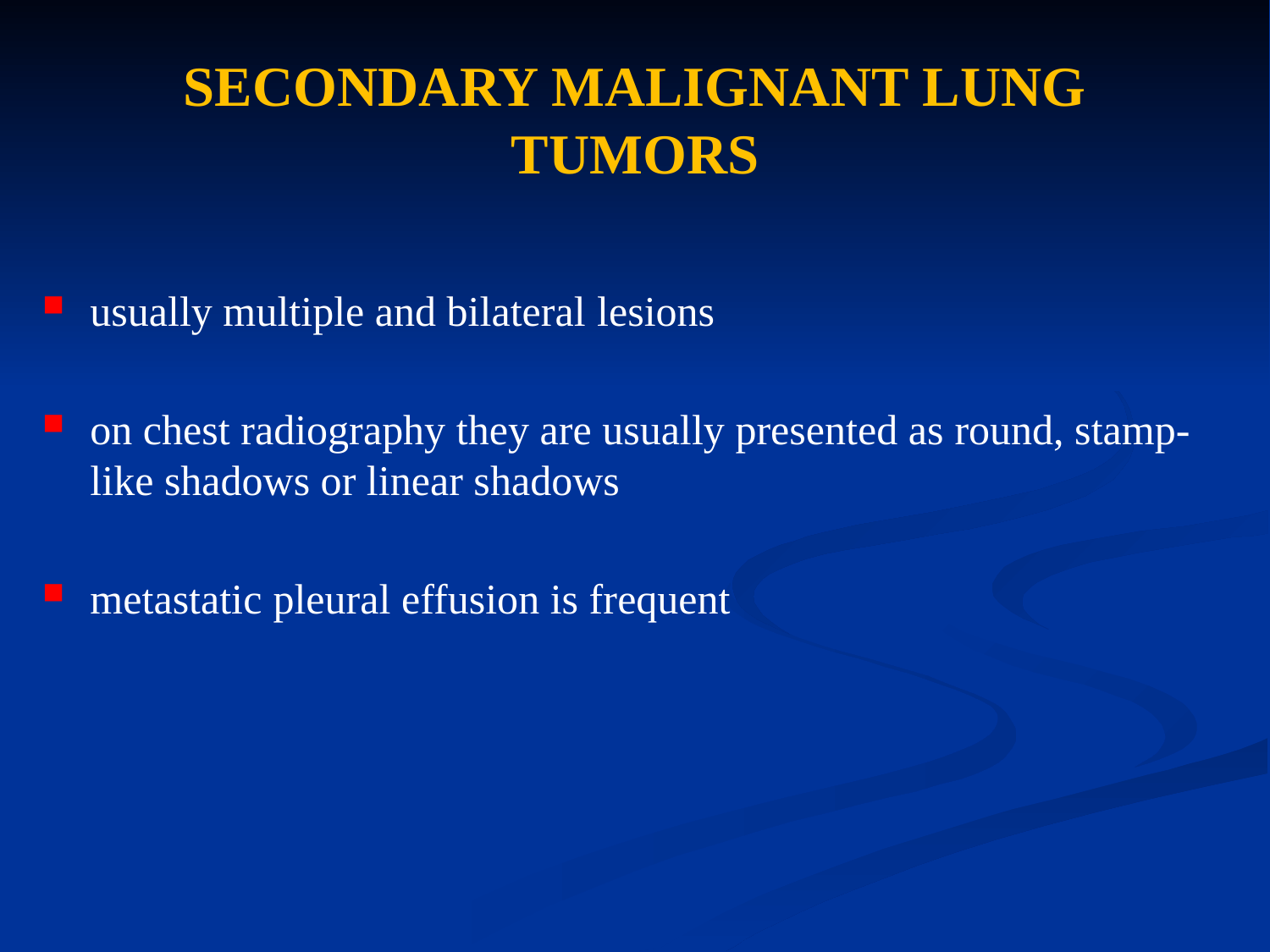

# SECONDARY MALIGNANT LUNG TUMORS
usually multiple and bilateral lesions

on chest radiography they are usually presented as round, stamp-like shadows or linear shadows

metastatic pleural effusion is frequent